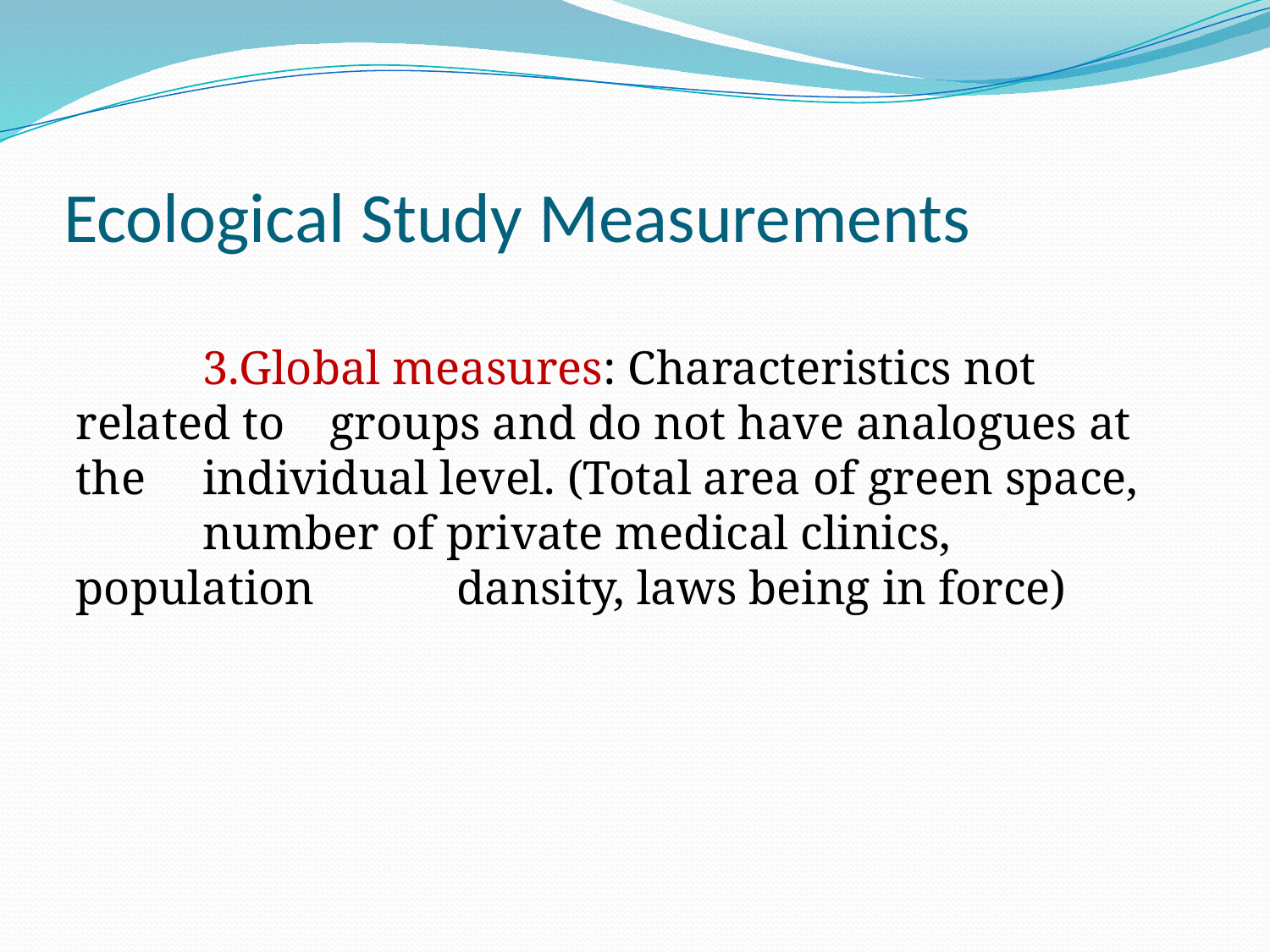

# Ecological Study Measurements

	3.Global measures: Characteristics not related to 	groups and do not have analogues at the 	individual level. (Total area of green space, 	number of private medical clinics, population  	dansity, laws being in force)